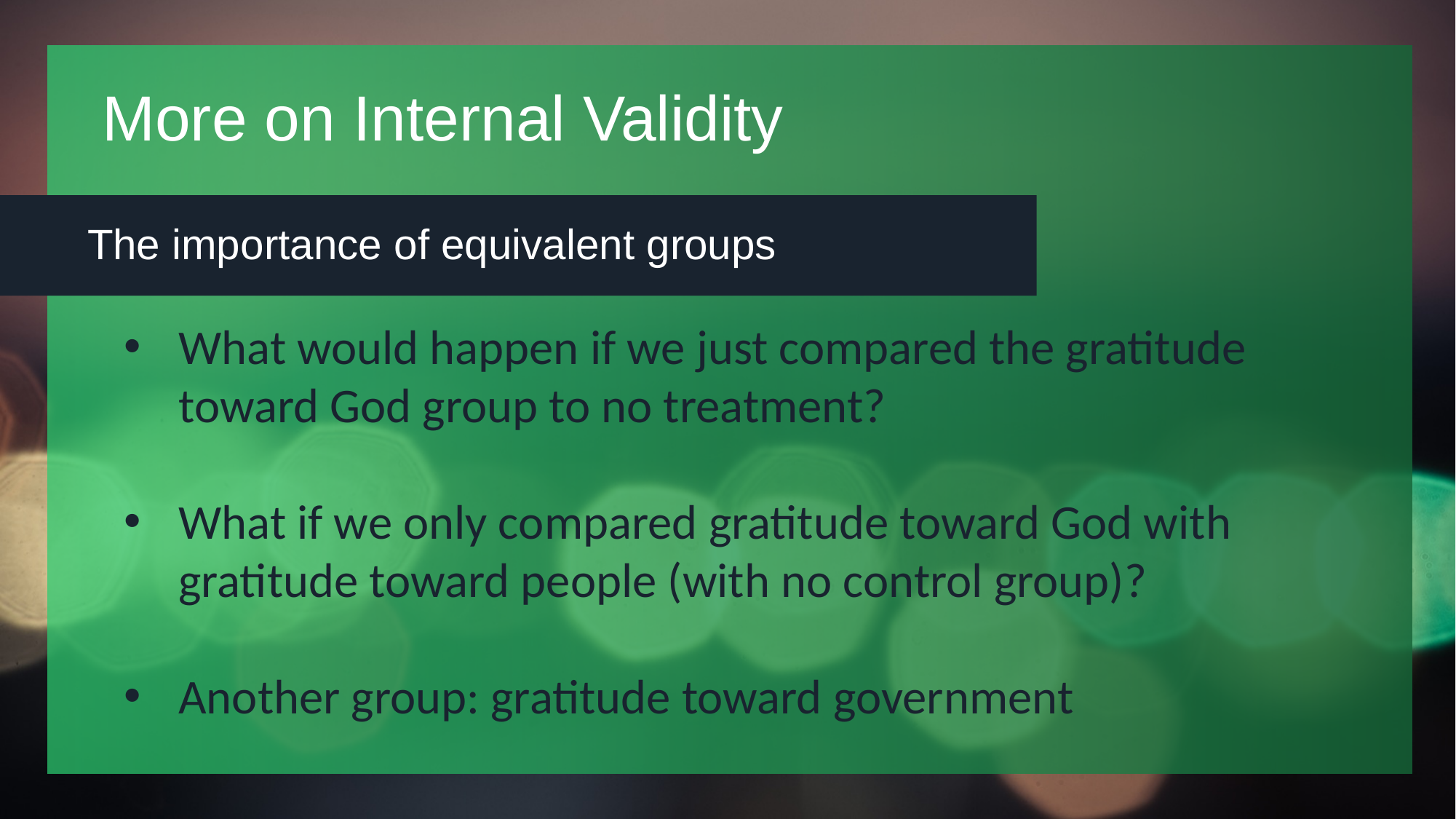

# More on Internal Validity
The importance of equivalent groups
What would happen if we just compared the gratitude toward God group to no treatment?
What if we only compared gratitude toward God with gratitude toward people (with no control group)?
Another group: gratitude toward government